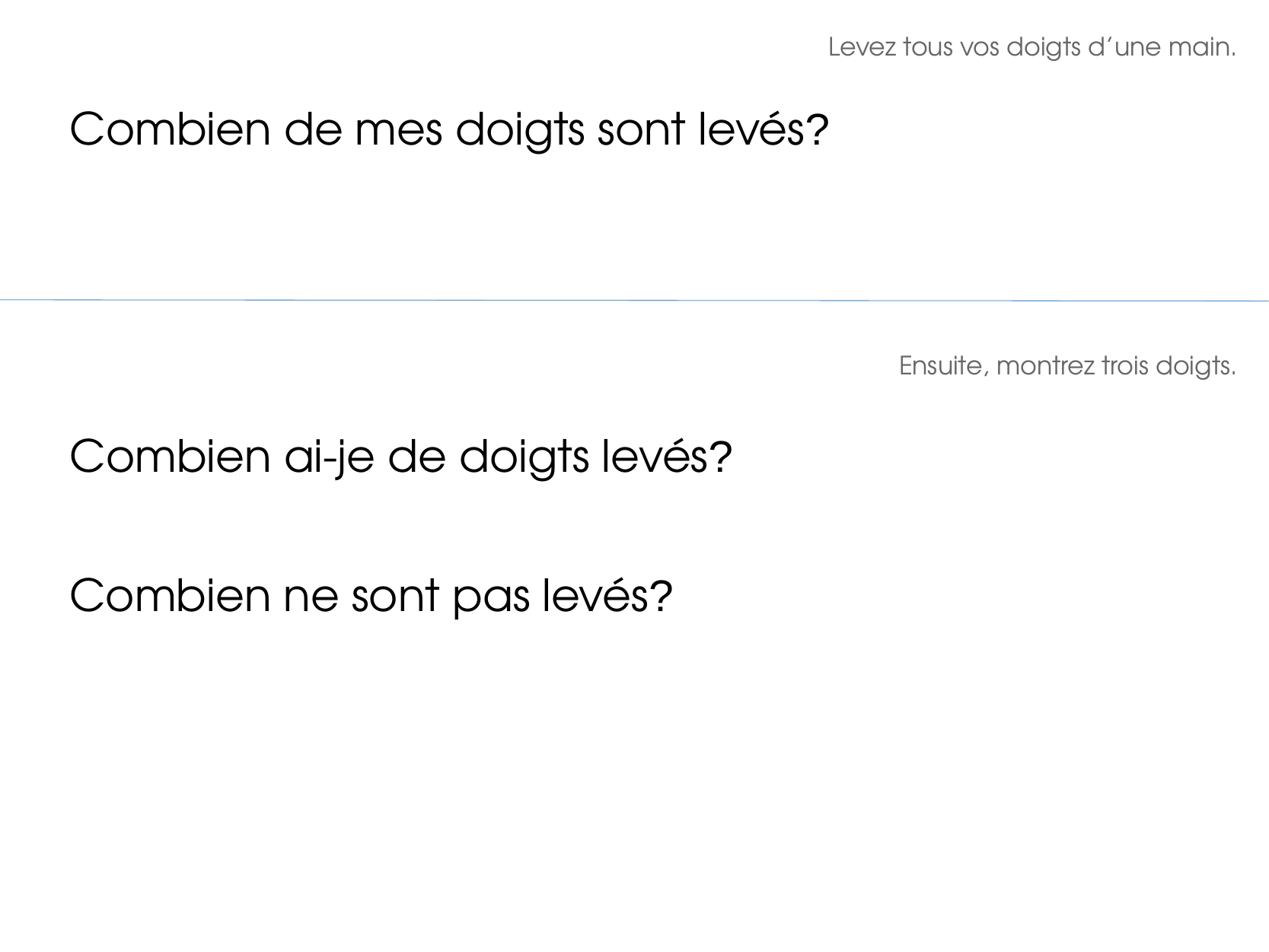

Levez tous vos doigts d’une main.
Combien de mes doigts sont levés?
Ensuite, montrez trois doigts.
Combien ai-je de doigts levés?
Combien ne sont pas levés?